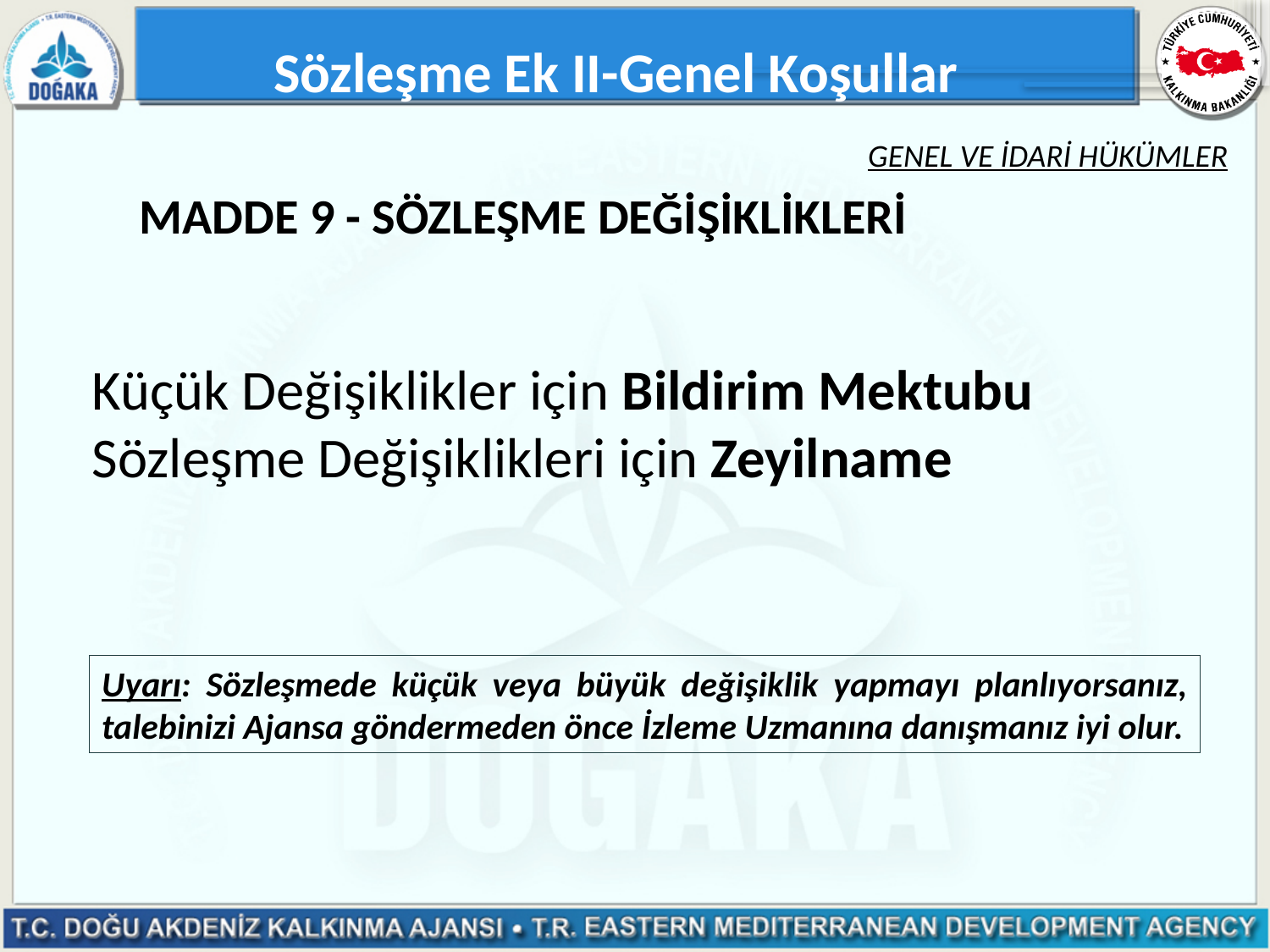

Sözleşme Ek II-Genel Koşullar
Genel ve İdarİ hükümler
# MADDE 9 - SÖZLEŞME DEĞİŞİKLİKLERİ
Küçük Değişiklikler için Bildirim Mektubu
Sözleşme Değişiklikleri için Zeyilname
Uyarı: Sözleşmede küçük veya büyük değişiklik yapmayı planlıyorsanız, talebinizi Ajansa göndermeden önce İzleme Uzmanına danışmanız iyi olur.